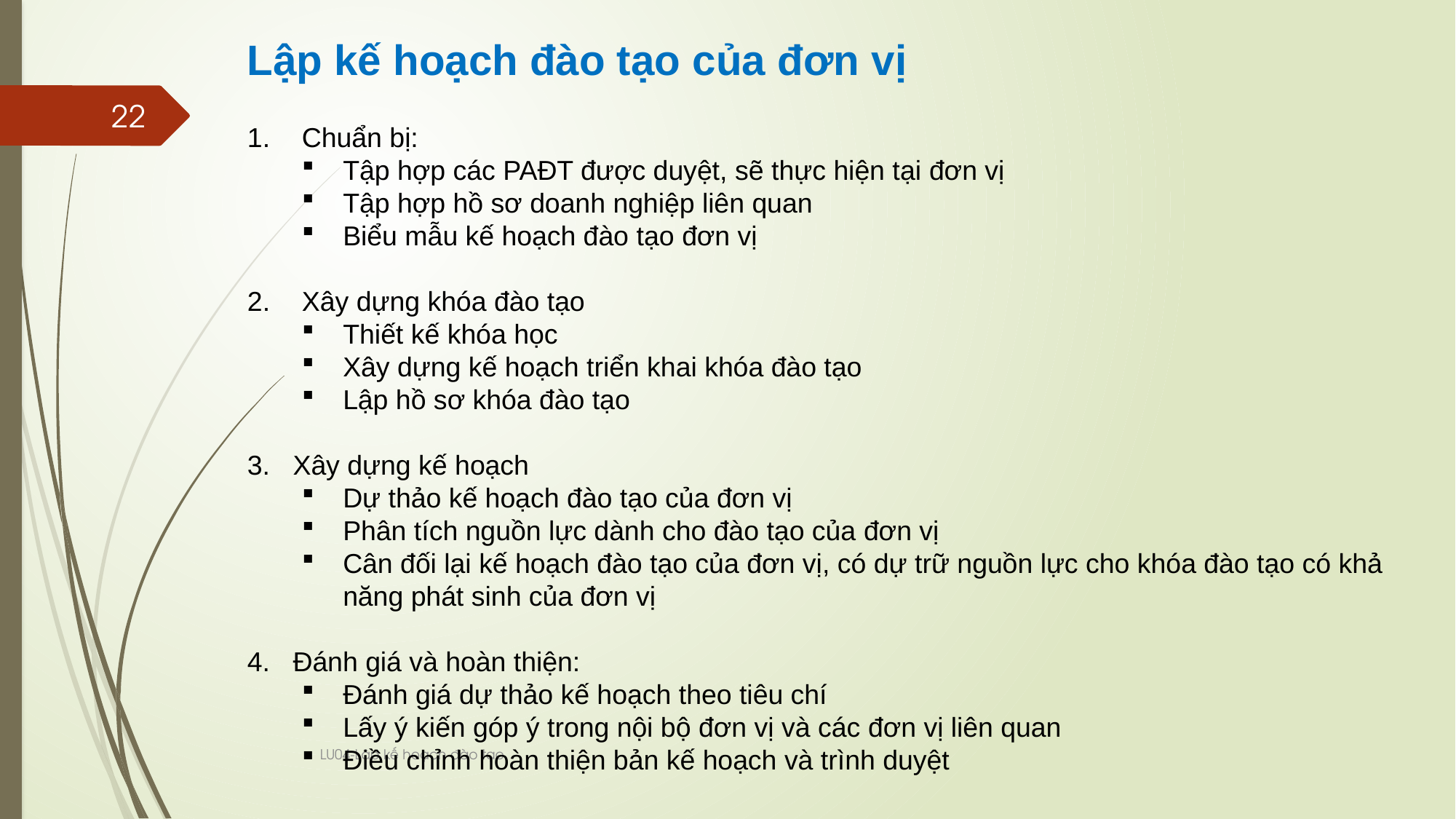

Lập kế hoạch đào tạo của đơn vị

Chuẩn bị:
Tập hợp các PAĐT được duyệt, sẽ thực hiện tại đơn vị
Tập hợp hồ sơ doanh nghiệp liên quan
Biểu mẫu kế hoạch đào tạo đơn vị

Xây dựng khóa đào tạo
Thiết kế khóa học
Xây dựng kế hoạch triển khai khóa đào tạo
Lập hồ sơ khóa đào tạo

3.   Xây dựng kế hoạch
Dự thảo kế hoạch đào tạo của đơn vị
Phân tích nguồn lực dành cho đào tạo của đơn vị
Cân đối lại kế hoạch đào tạo của đơn vị, có dự trữ nguồn lực cho khóa đào tạo có khả năng phát sinh của đơn vị

4.   Đánh giá và hoàn thiện:
Đánh giá dự thảo kế hoạch theo tiêu chí
Lấy ý kiến góp ý trong nội bộ đơn vị và các đơn vị liên quan
Điều chỉnh hoàn thiện bản kế hoạch và trình duyệt

22
LU04-Lập kế hoạch đào tạo